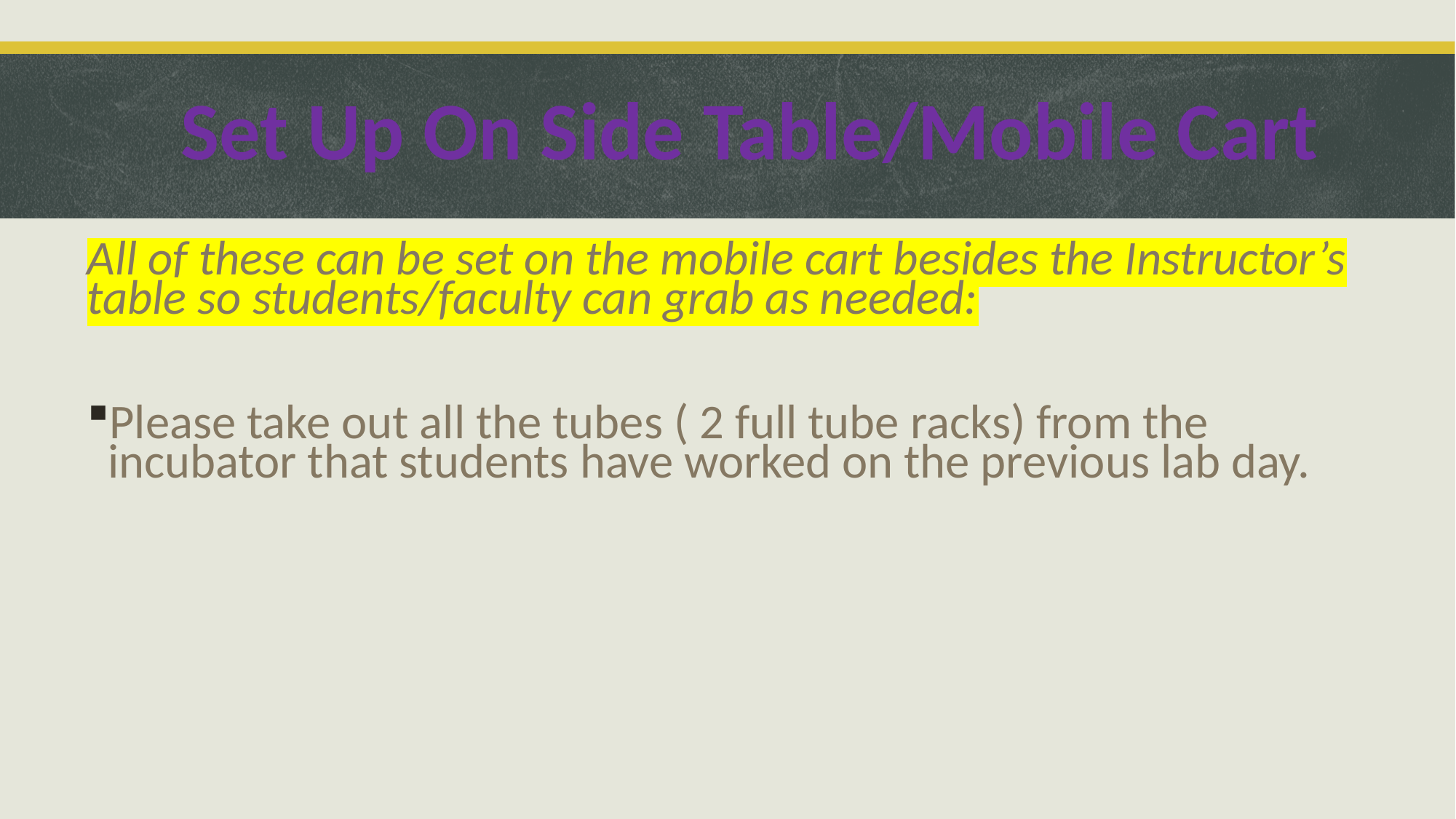

Set Up On Side Table/Mobile Cart

All of these can be set on the mobile cart besides the Instructor’s table so students/faculty can grab as needed:

Please take out all the tubes ( 2 full tube racks) from the incubator that students have worked on the previous lab day.